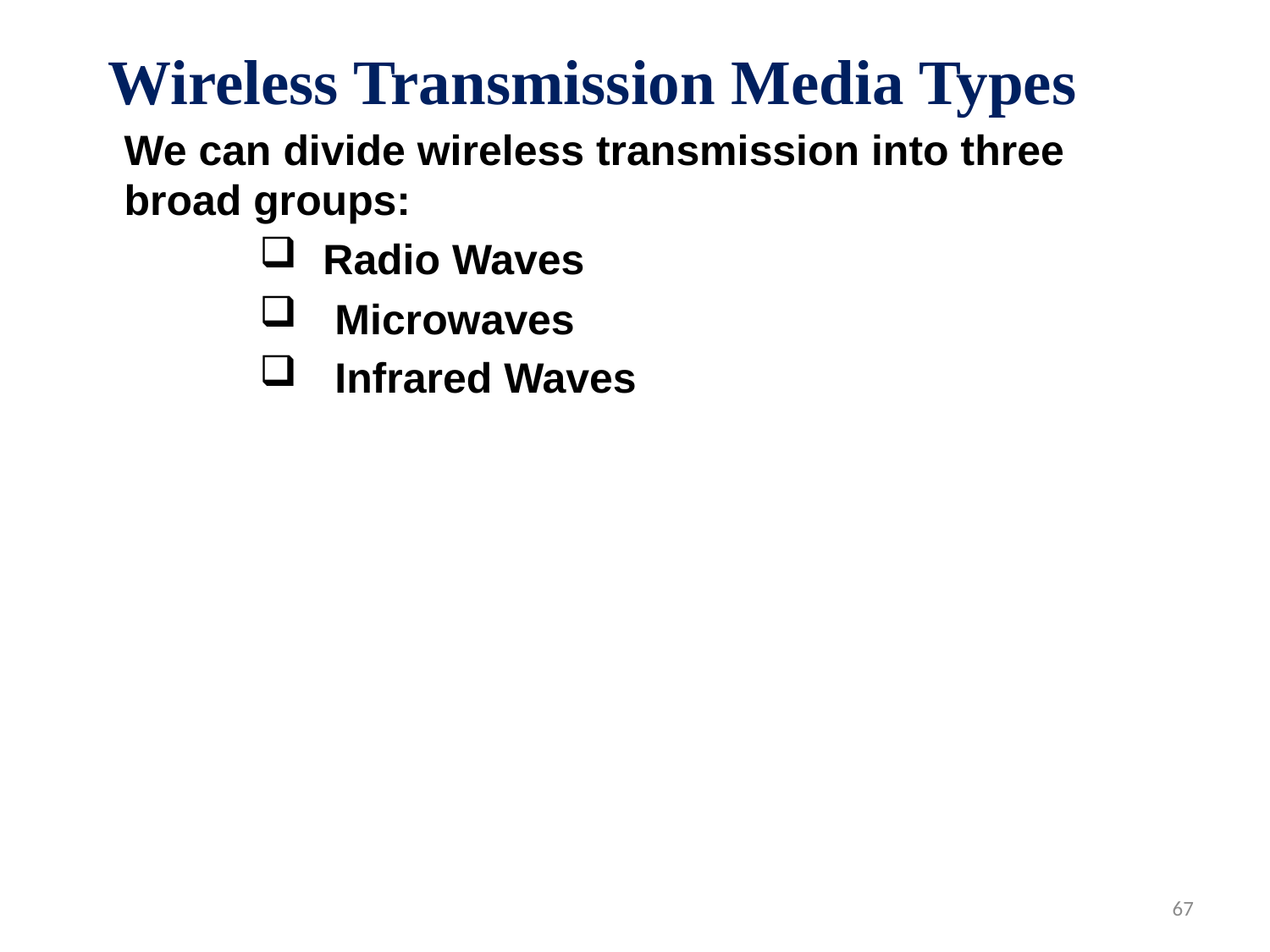

# Wireless Transmission Media Types
We can divide wireless transmission into three broad groups:
Radio Waves
 Microwaves
 Infrared Waves

67